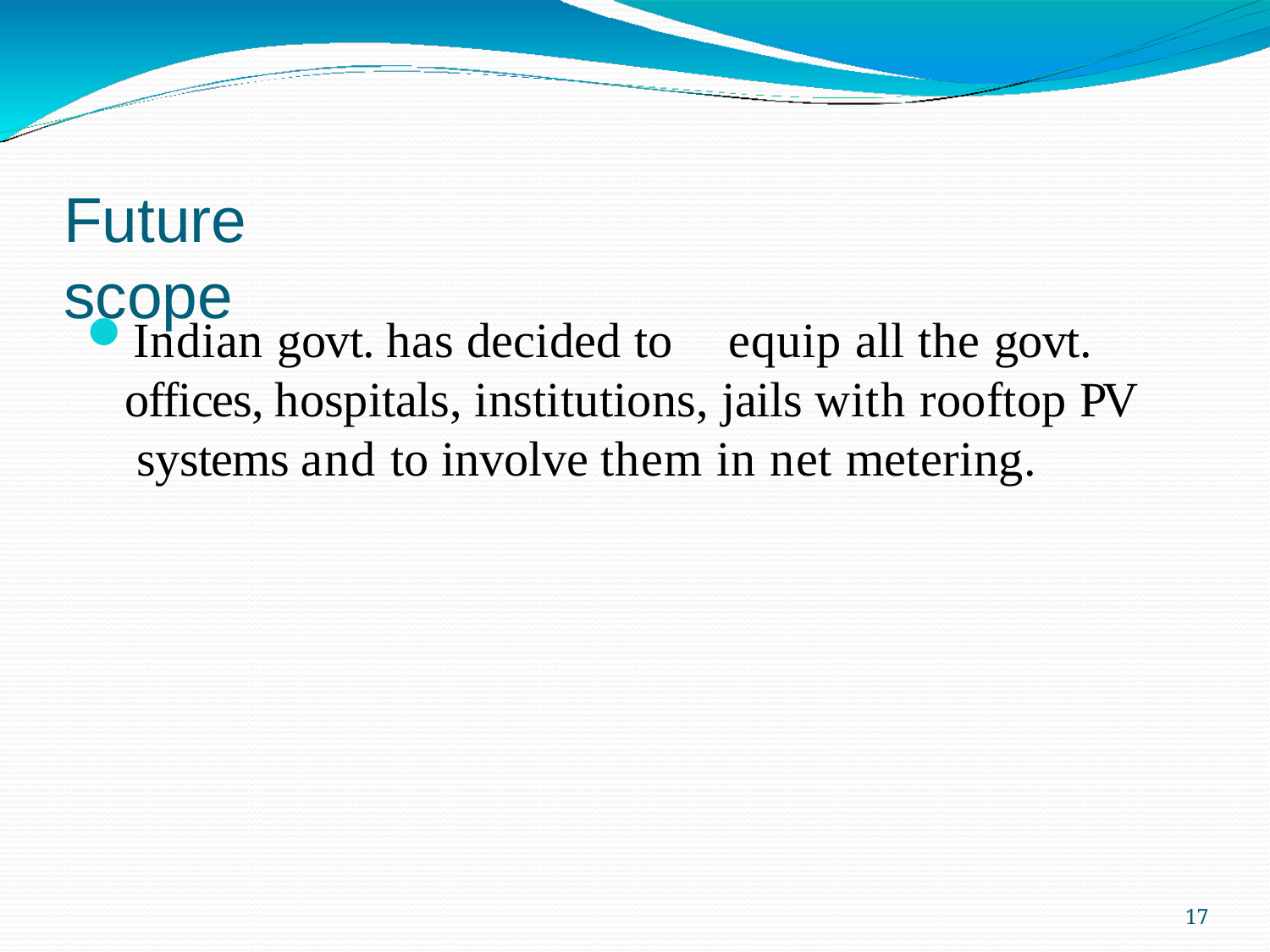

# Future scope
Indian govt. has decided to	equip all the govt.  offices, hospitals, institutions, jails with rooftop PV  systems and to involve them in net metering.
17